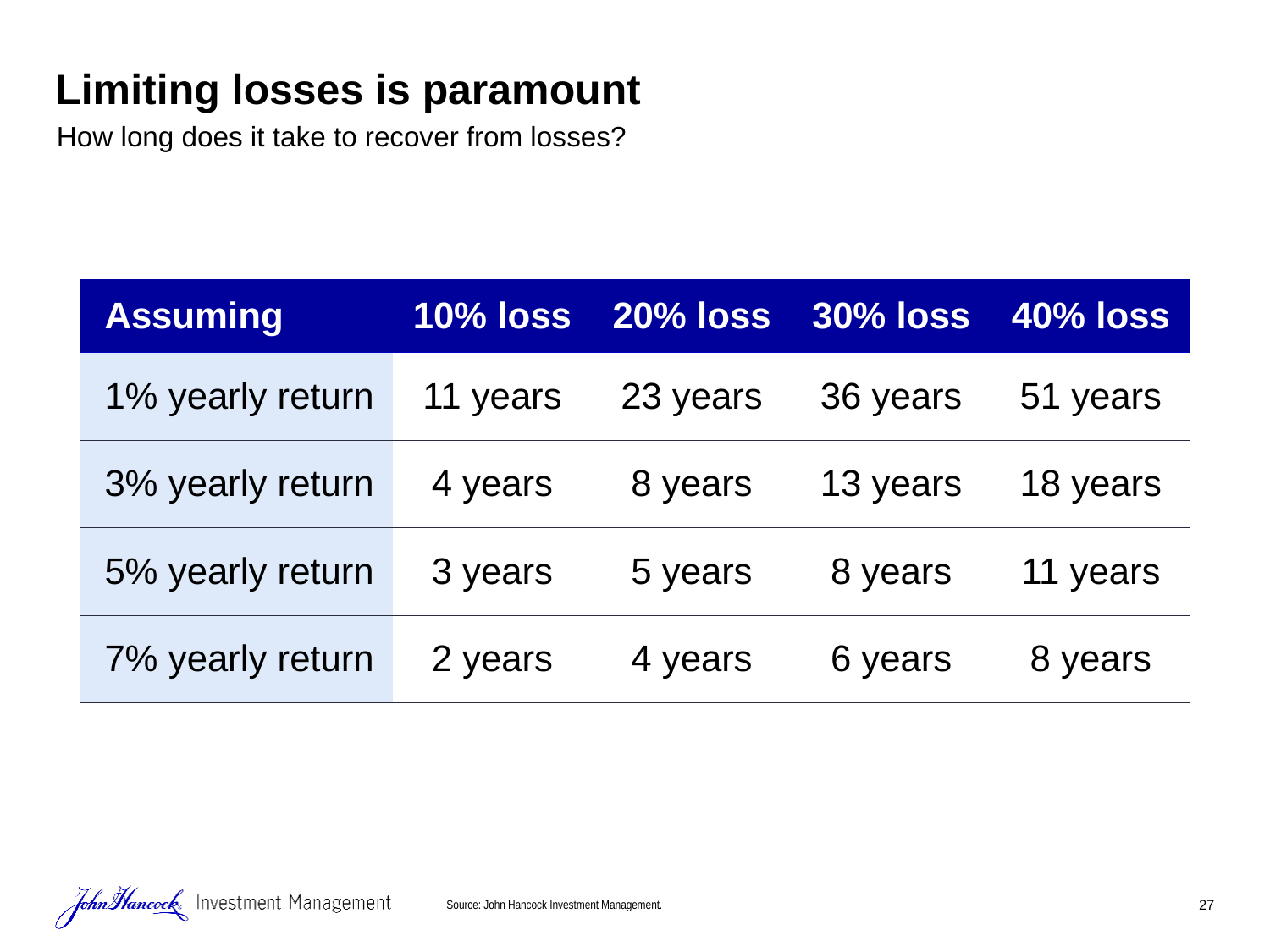

# Limiting losses is paramount
How long does it take to recover from losses?
| Assuming | 10% loss | 20% loss | 30% loss | 40% loss |
| --- | --- | --- | --- | --- |
| 1% yearly return | 11 years | 23 years | 36 years | 51 years |
| 3% yearly return | 4 years | 8 years | 13 years | 18 years |
| 5% yearly return | 3 years | 5 years | 8 years | 11 years |
| 7% yearly return | 2 years | 4 years | 6 years | 8 years |
Source: John Hancock Investment Management.
27